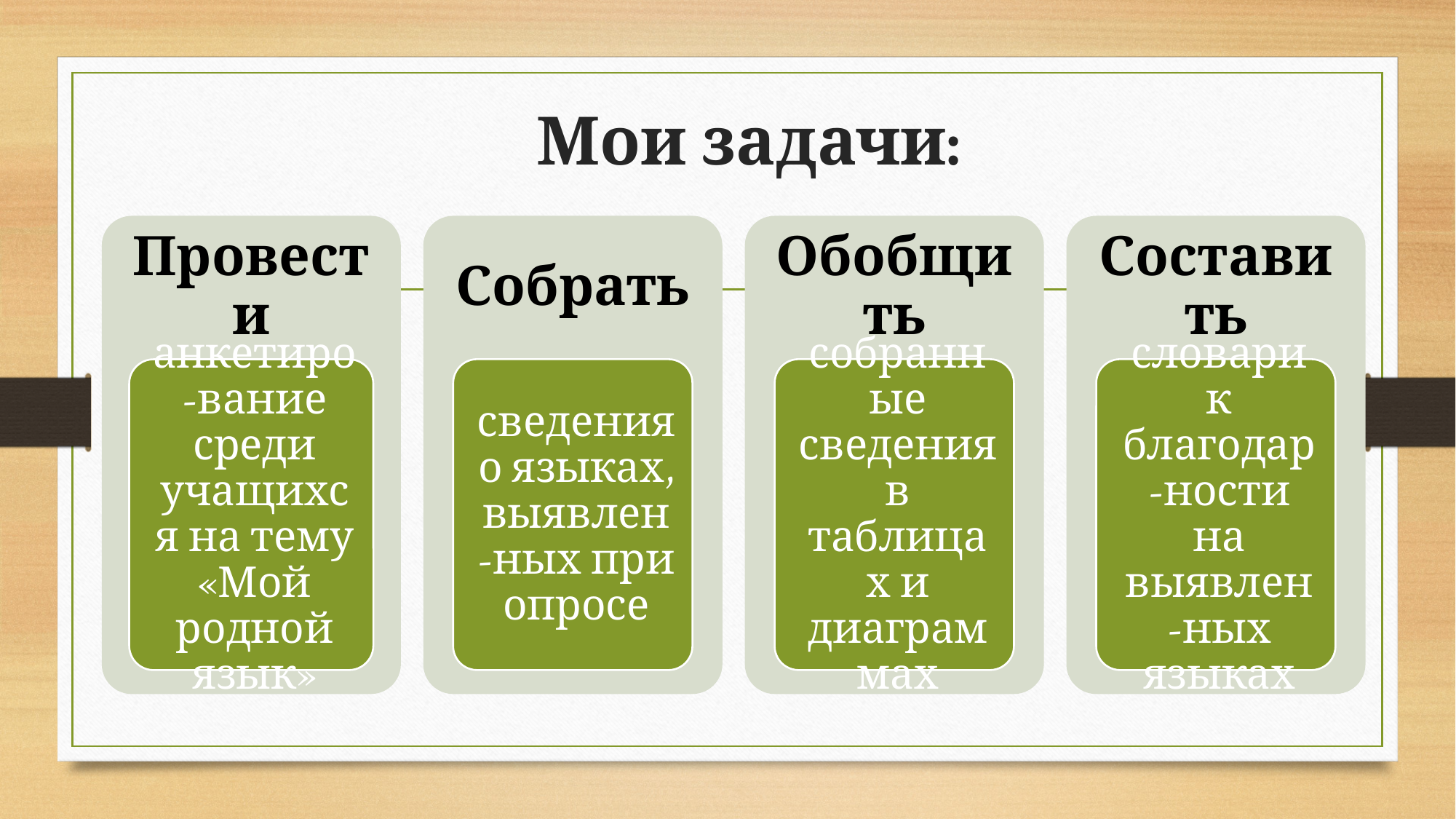

# Мои задачи:
Провести
анкетиро-вание среди учащихся на тему «Мой родной язык»
Собрать
сведения о языках, выявлен-ных при опросе
Обобщить
собранные сведения в таблицах и диаграммах
Составить
словарик благодар-ности на выявлен-ных языках